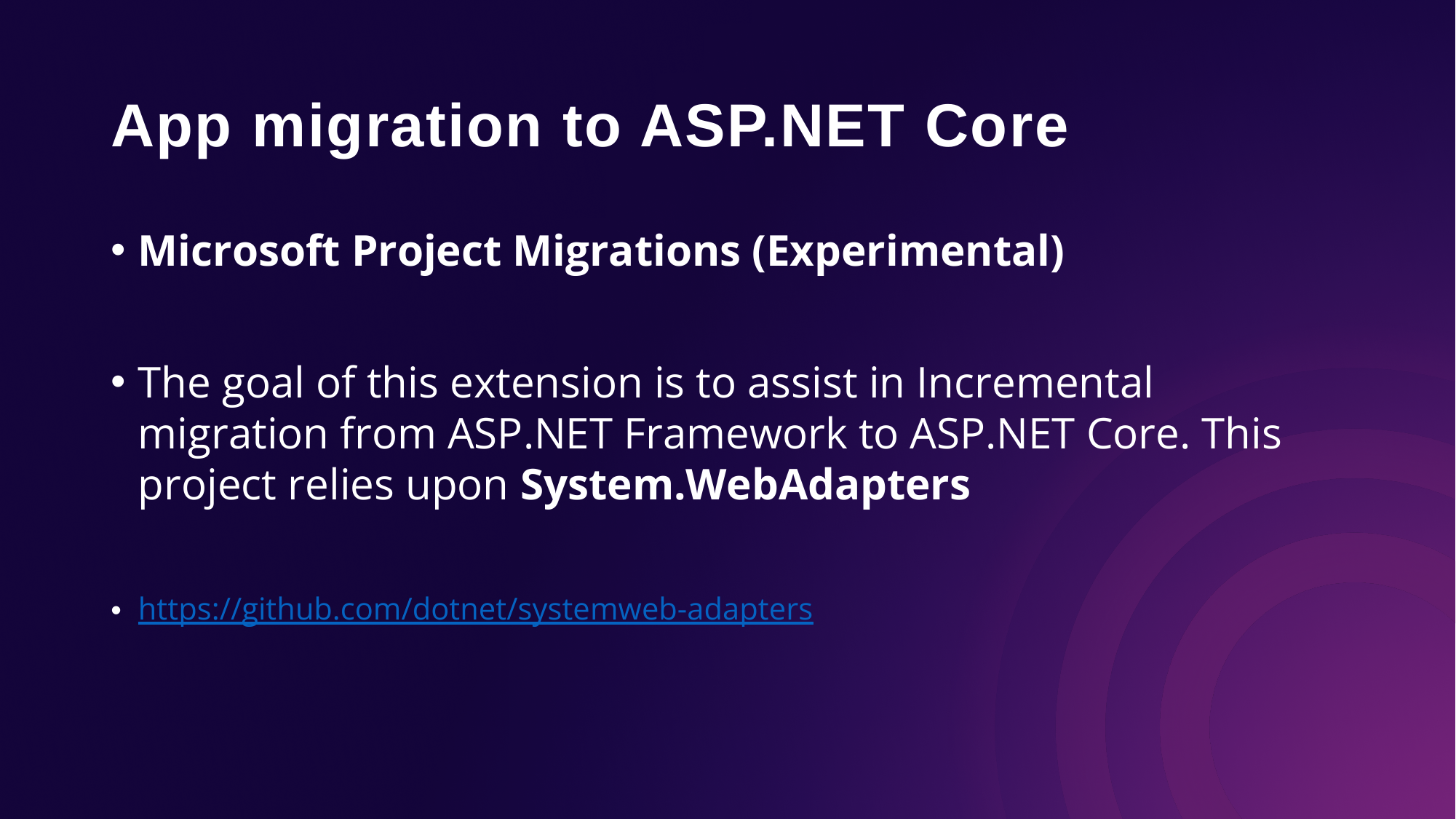

# App migration to ASP.NET Core
Microsoft Project Migrations (Experimental)

The goal of this extension is to assist in Incremental migration from ASP.NET Framework to ASP.NET Core. This project relies upon System.WebAdapters

https://github.com/dotnet/systemweb-adapters